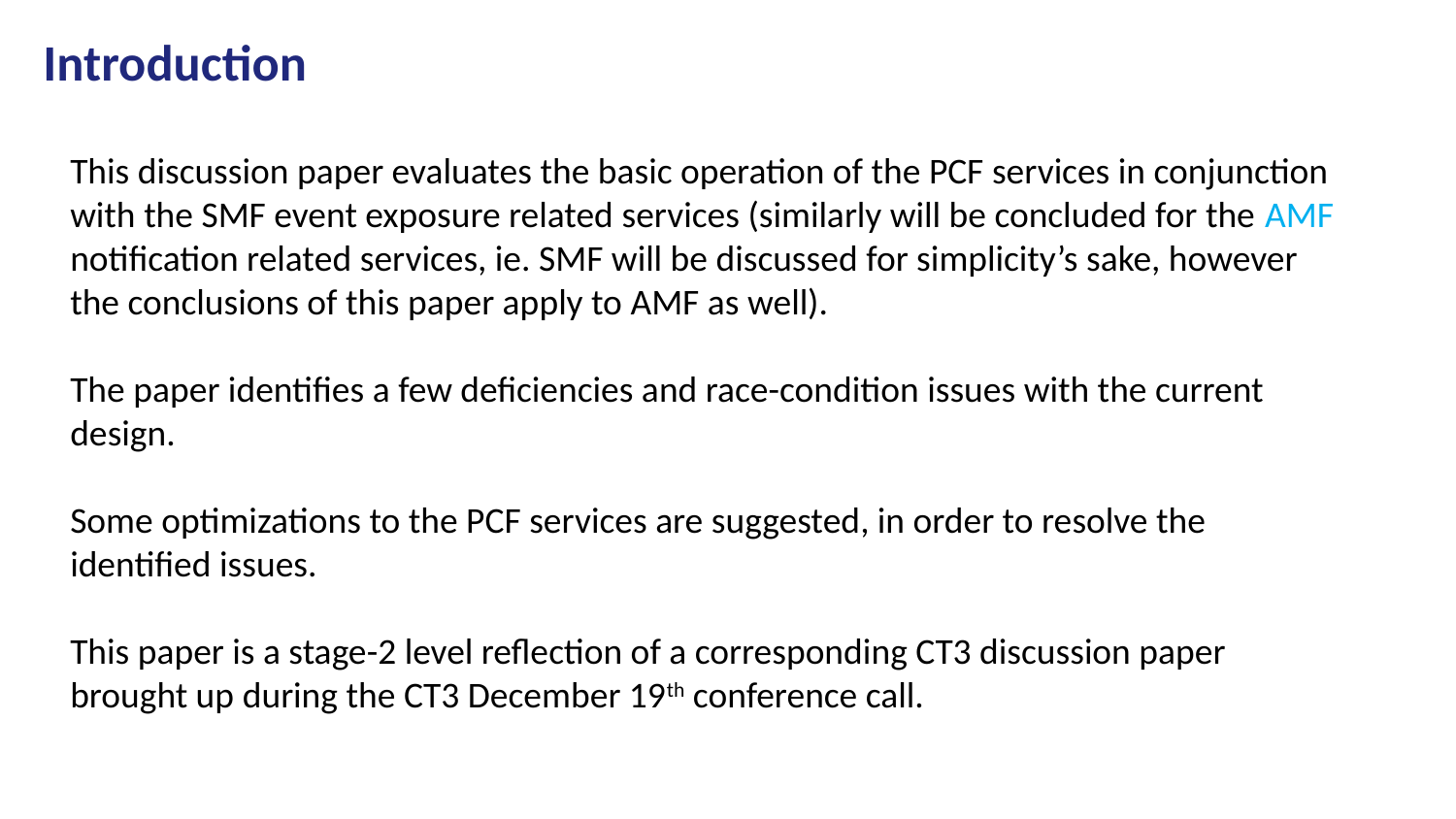

# Introduction
This discussion paper evaluates the basic operation of the PCF services in conjunction with the SMF event exposure related services (similarly will be concluded for the AMF notification related services, ie. SMF will be discussed for simplicity’s sake, however the conclusions of this paper apply to AMF as well).

The paper identifies a few deficiencies and race-condition issues with the current design.

Some optimizations to the PCF services are suggested, in order to resolve the identified issues.

This paper is a stage-2 level reflection of a corresponding CT3 discussion paper brought up during the CT3 December 19th conference call.